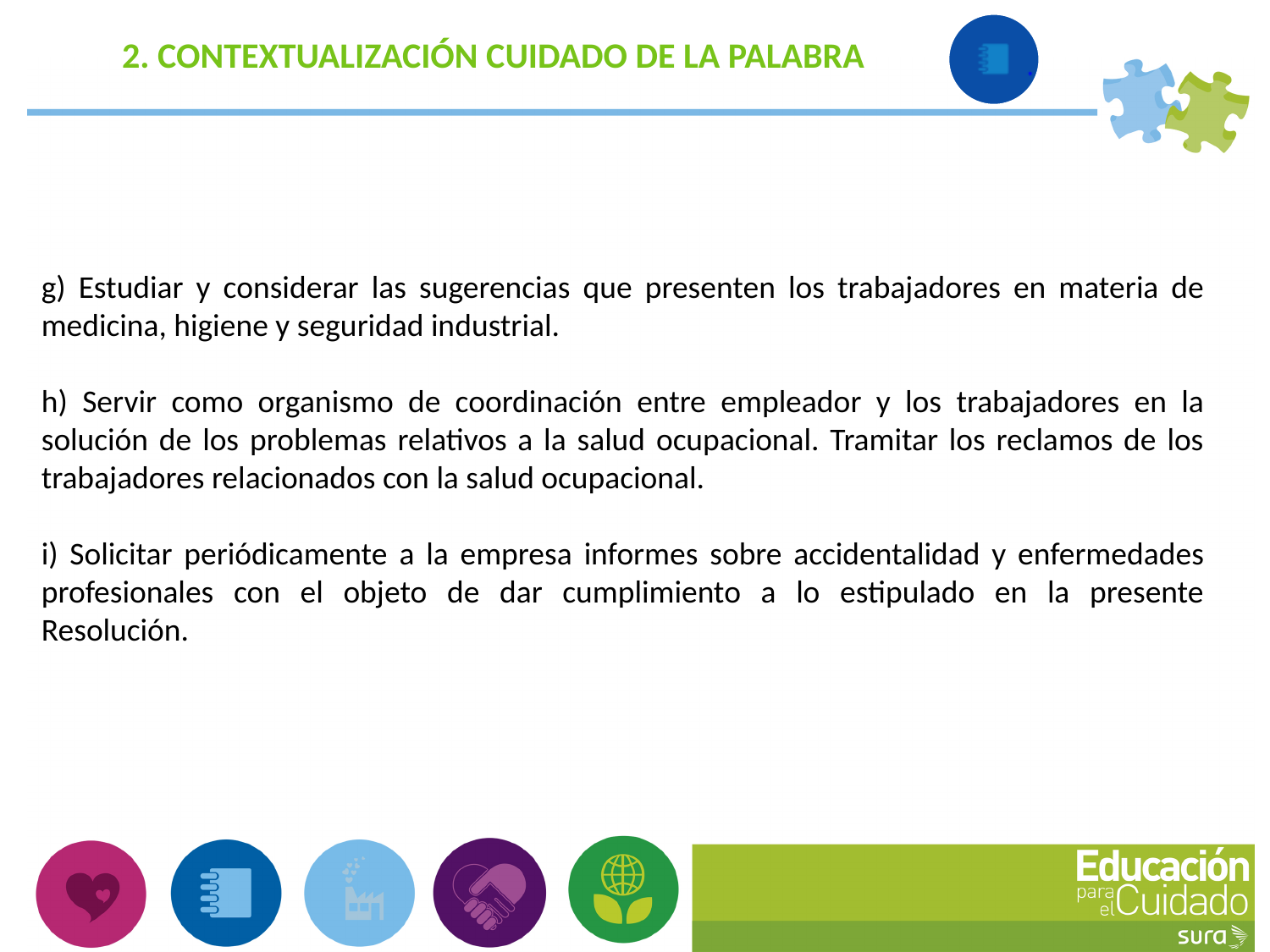

2. CONTEXTUALIZACIÓN CUIDADO DE LA PALABRA

g) Estudiar y considerar las sugerencias que presenten los trabajadores en materia de medicina, higiene y seguridad industrial.

h) Servir como organismo de coordinación entre empleador y los trabajadores en la solución de los problemas relativos a la salud ocupacional. Tramitar los reclamos de los trabajadores relacionados con la salud ocupacional.

i) Solicitar periódicamente a la empresa informes sobre accidentalidad y enfermedades profesionales con el objeto de dar cumplimiento a lo estipulado en la presente Resolución.